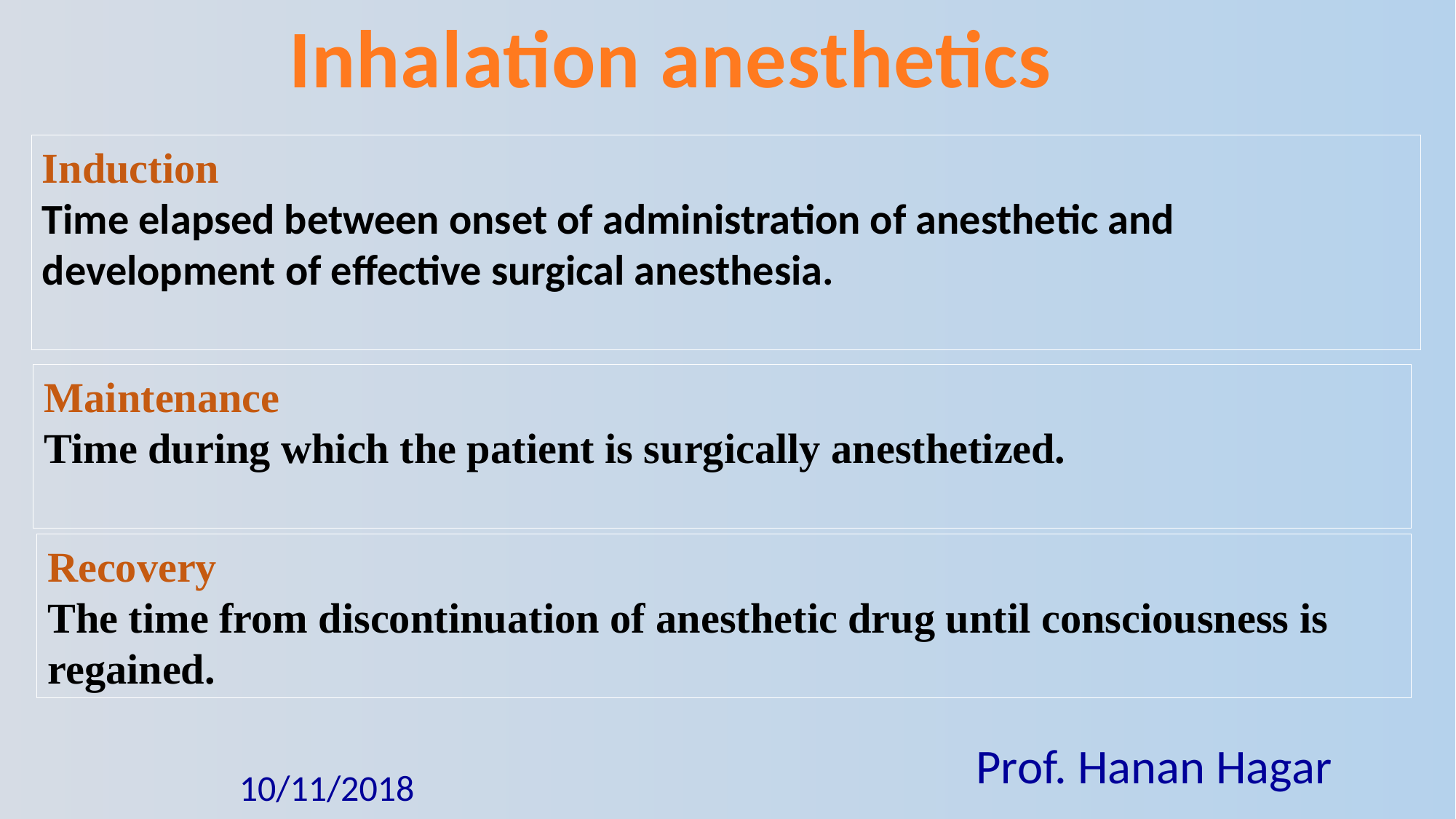

Inhalation anesthetics
Induction
Time elapsed between onset of administration of anesthetic and
development of effective surgical anesthesia.

Maintenance
Time during which the patient is surgically anesthetized.

Recovery
The time from discontinuation of anesthetic drug until consciousness is regained.
Prof. Hanan Hagar
10/11/2018